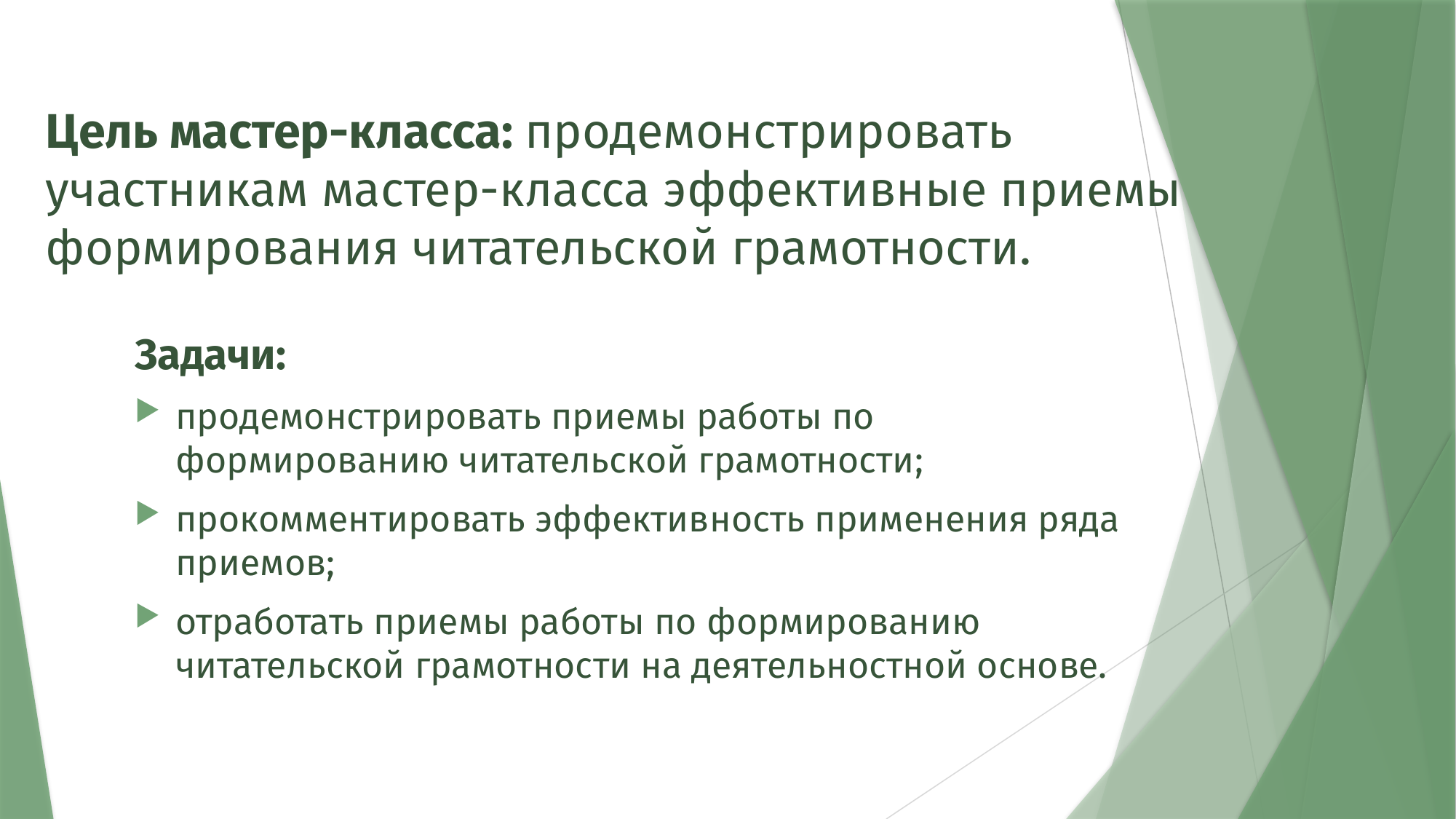

# Цель мастер-класса: продемонстрировать  участникам мастер-класса эффективные приемы формирования читательской грамотности.
Задачи:
продемонстрировать приемы работы по формированию читательской грамотности;
прокомментировать эффективность применения ряда  приемов;
отработать приемы работы по формированию читательской грамотности на деятельностной основе.